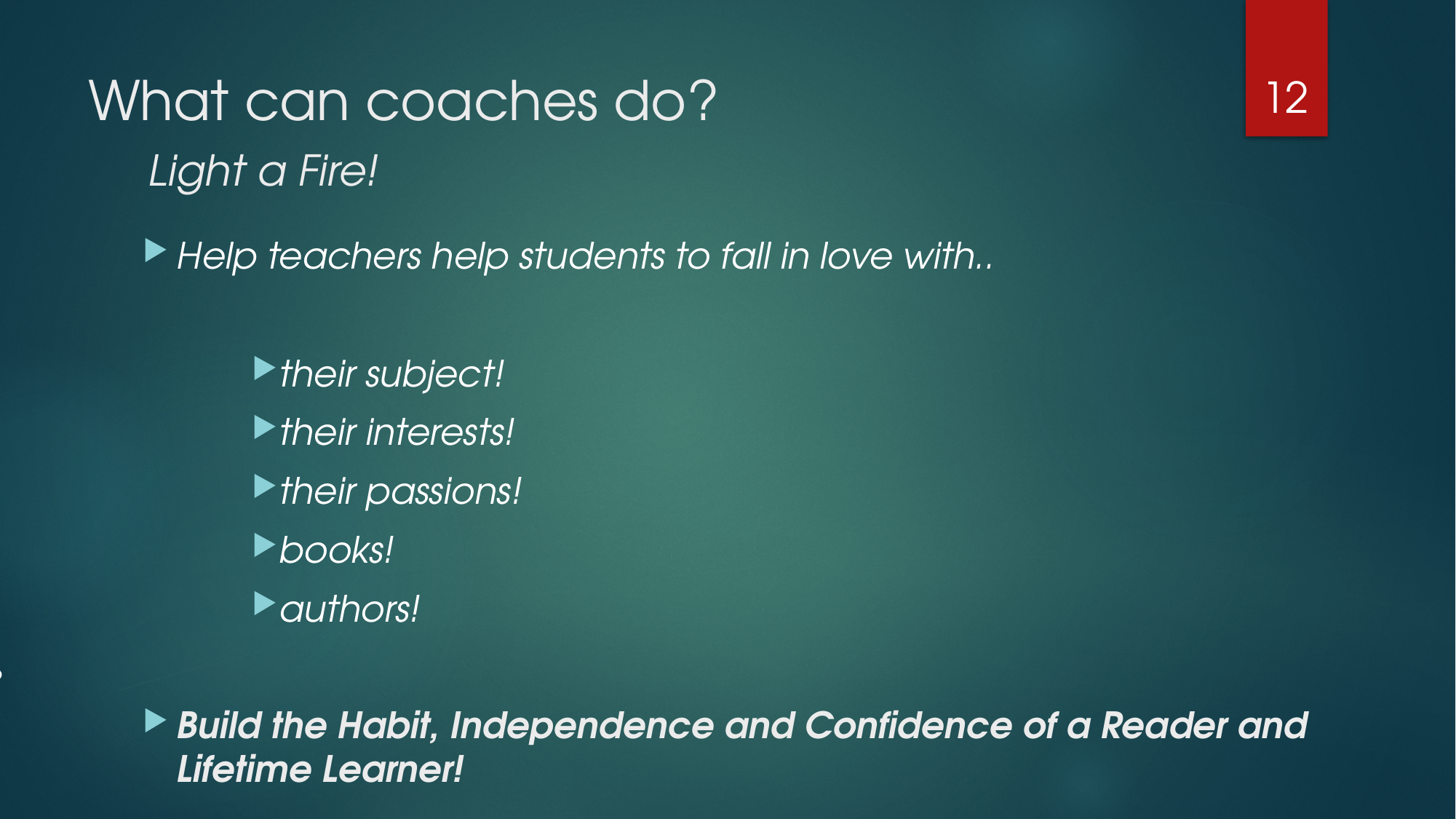

12
# What can coaches do? Light a Fire!
Help teachers help students to fall in love with..

their subject!
their interests!
their passions!
books!
authors!

Build the Habit, Independence and Confidence of a Reader and Lifetime Learner!

?